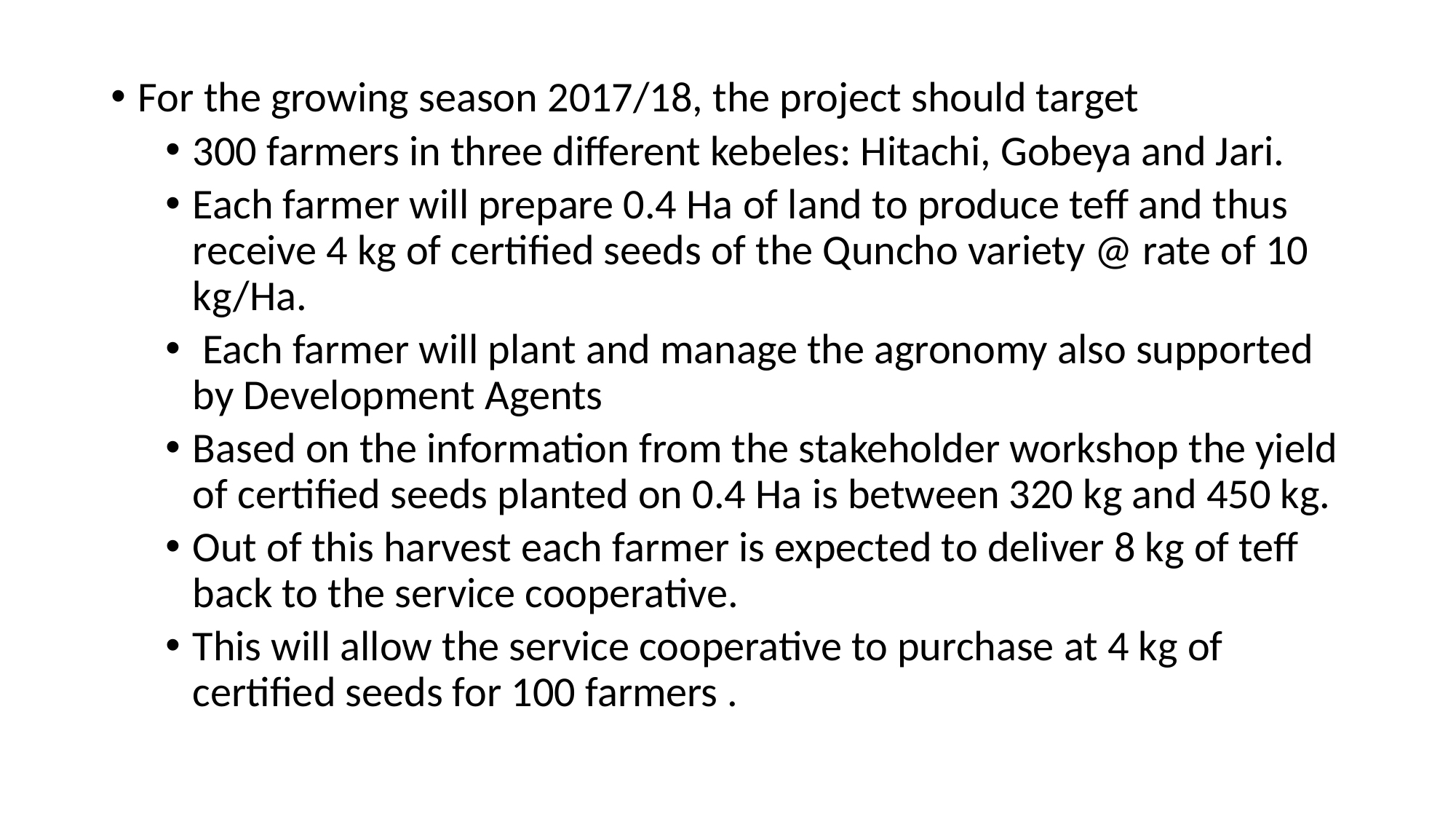

For the growing season 2017/18, the project should target
300 farmers in three different kebeles: Hitachi, Gobeya and Jari.
Each farmer will prepare 0.4 Ha of land to produce teff and thus receive 4 kg of certified seeds of the Quncho variety @ rate of 10 kg/Ha.
 Each farmer will plant and manage the agronomy also supported by Development Agents
Based on the information from the stakeholder workshop the yield of certified seeds planted on 0.4 Ha is between 320 kg and 450 kg.
Out of this harvest each farmer is expected to deliver 8 kg of teff back to the service cooperative.
This will allow the service cooperative to purchase at 4 kg of certified seeds for 100 farmers .